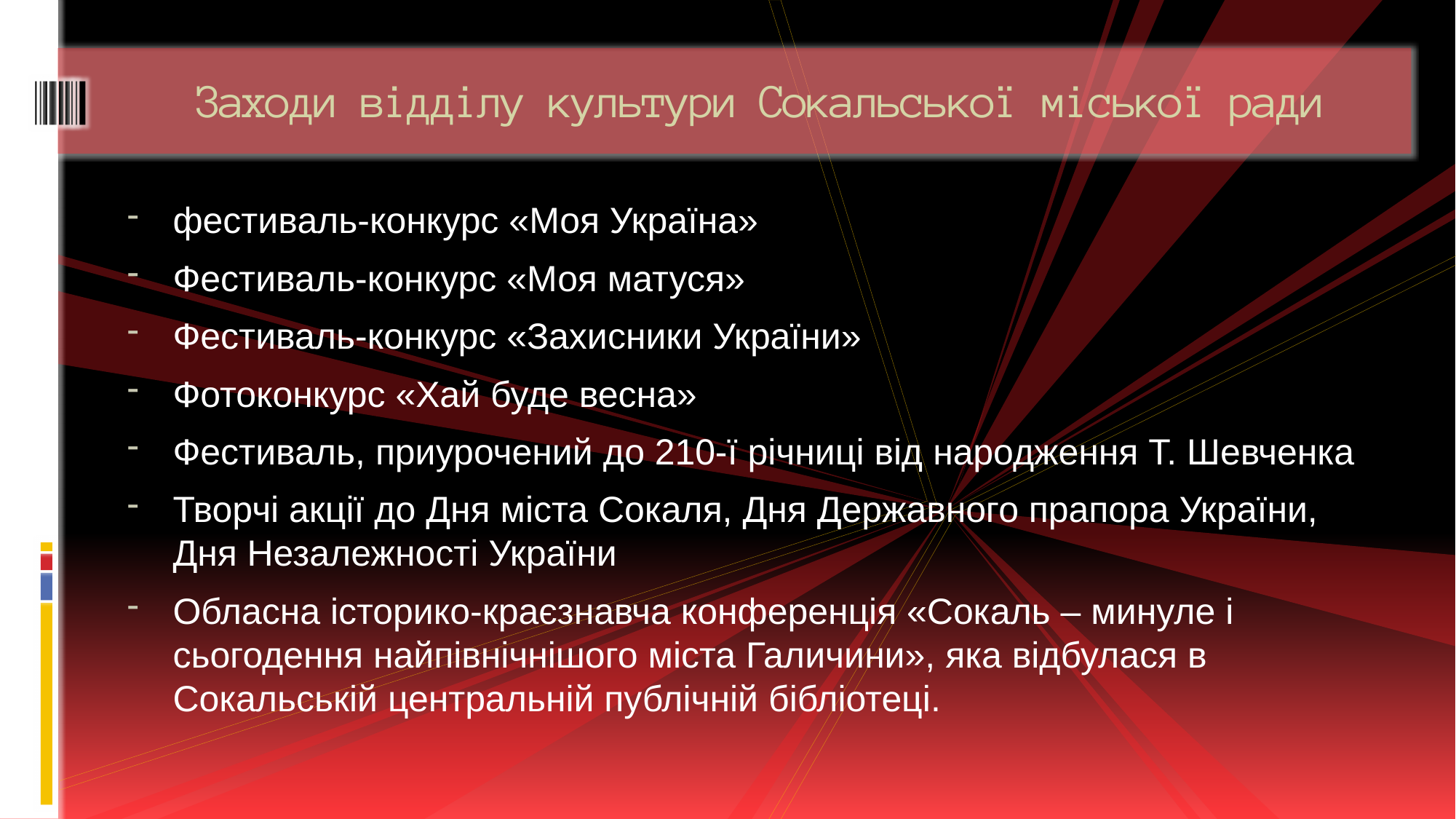

# Заходи відділу культури Сокальської міської ради
фестиваль-конкурс «Моя Україна»
Фестиваль-конкурс «Моя матуся»
Фестиваль-конкурс «Захисники України»
Фотоконкурс «Хай буде весна»
Фестиваль, приурочений до 210-ї річниці від народження Т. Шевченка
Творчі акції до Дня міста Сокаля, Дня Державного прапора України, Дня Незалежності України
Обласна історико-краєзнавча конференція «Сокаль – минуле і сьогодення найпівнічнішого міста Галичини», яка відбулася в Сокальській центральній публічній бібліотеці.